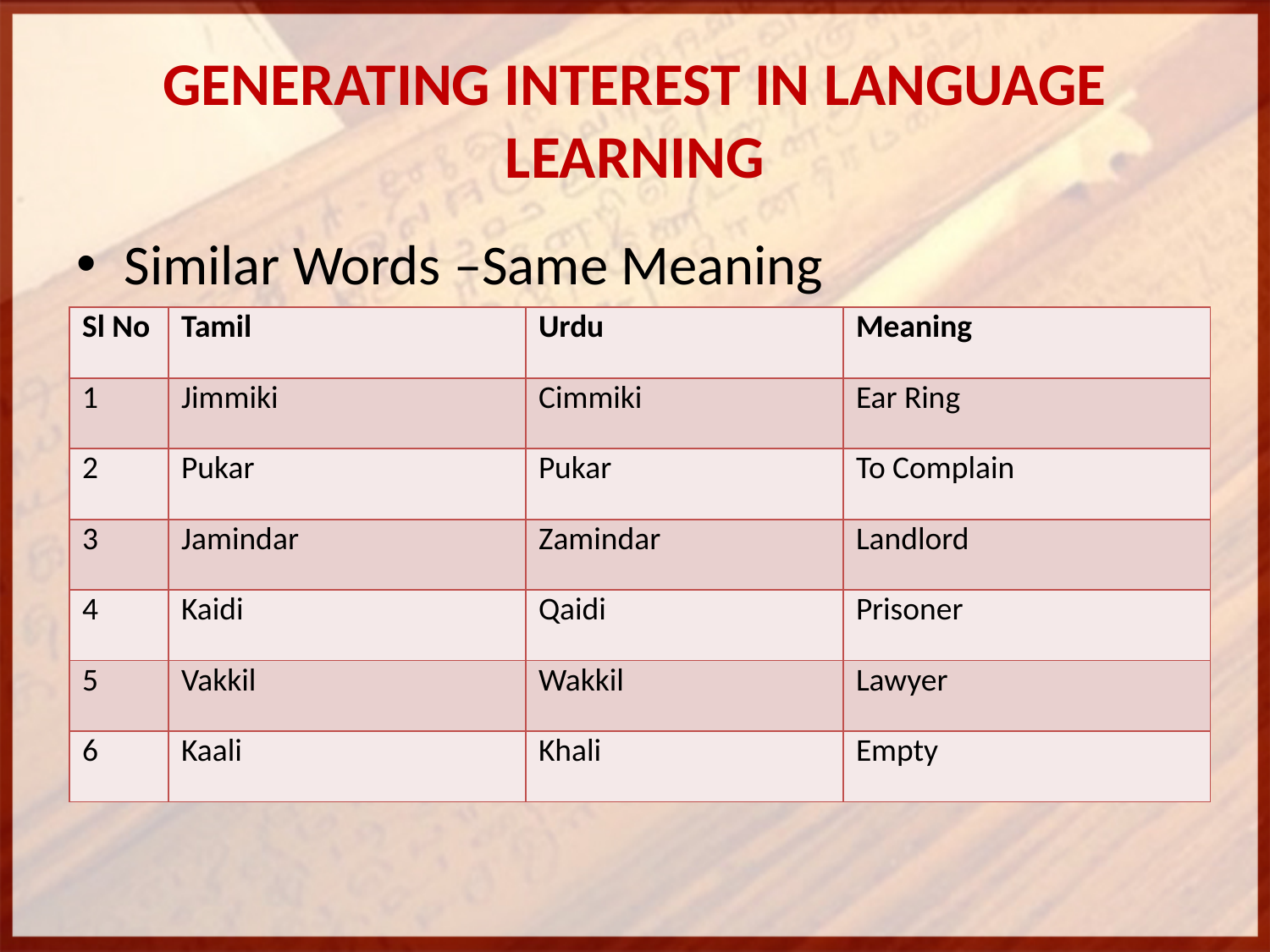

# GENERATING INTEREST IN LANGUAGE LEARNING
Similar Words –Same Meaning

| Sl No | Tamil | Urdu | Meaning |
| --- | --- | --- | --- |
| 1 | Jimmiki | Cimmiki | Ear Ring |
| 2 | Pukar | Pukar | To Complain |
| 3 | Jamindar | Zamindar | Landlord |
| 4 | Kaidi | Qaidi | Prisoner |
| 5 | Vakkil | Wakkil | Lawyer |
| 6 | Kaali | Khali | Empty |